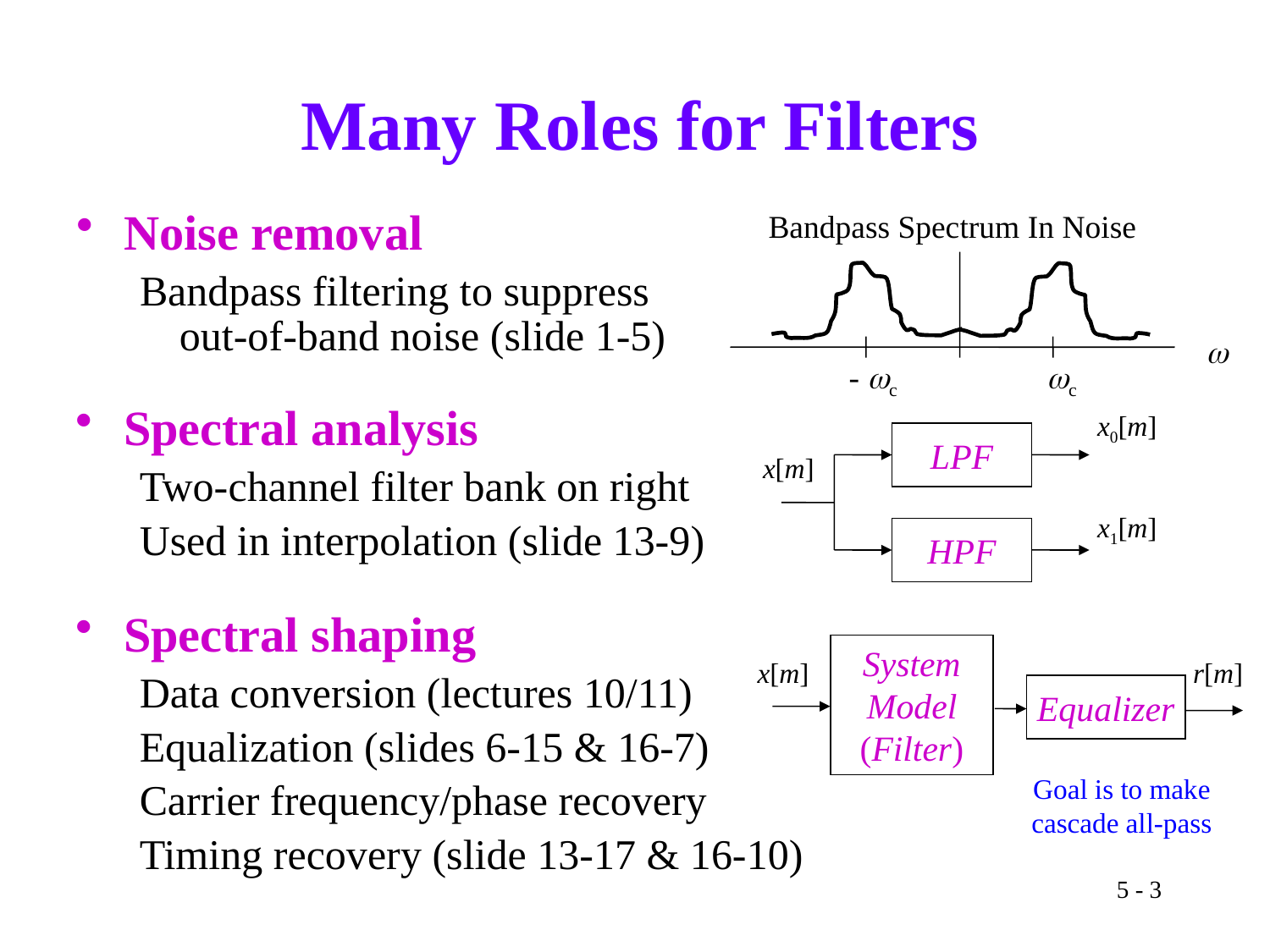

# Many Roles for Filters
Bandpass Spectrum In Noise

ω

- ωc
ωc
Noise removal
Bandpass filtering to suppress
out-of-band noise (slide 1-5)
Spectral analysis
Two-channel filter bank on right
Used in interpolation (slide 13-9)
x0[m]
LPF
x[m]

x1[m]
HPF

Spectral shaping
Data conversion (lectures 10/11)
Equalization (slides 6-15 & 16-7)
Carrier frequency/phase recovery
Timing recovery (slide 13-17 & 16-10)
System Model (Filter)
x[m]
r[m]
Equalizer

Goal is to make cascade all-pass
5 - 3